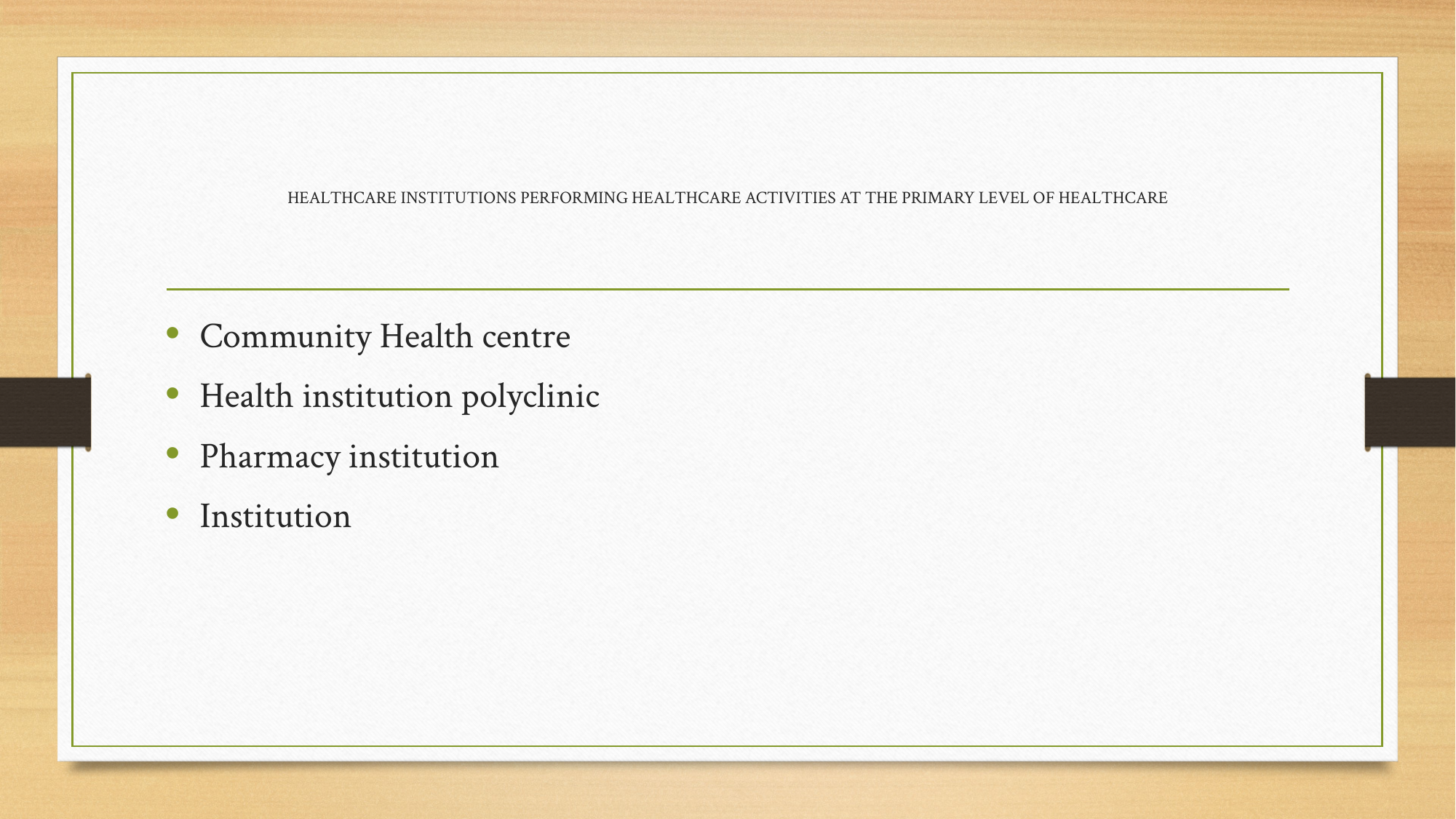

# HEALTHCARE INSTITUTIONS PERFORMING HEALTHCARE ACTIVITIES AT THE PRIMARY LEVEL OF HEALTHCARE
Community Health centre
Health institution polyclinic
Pharmacy institution
Institution